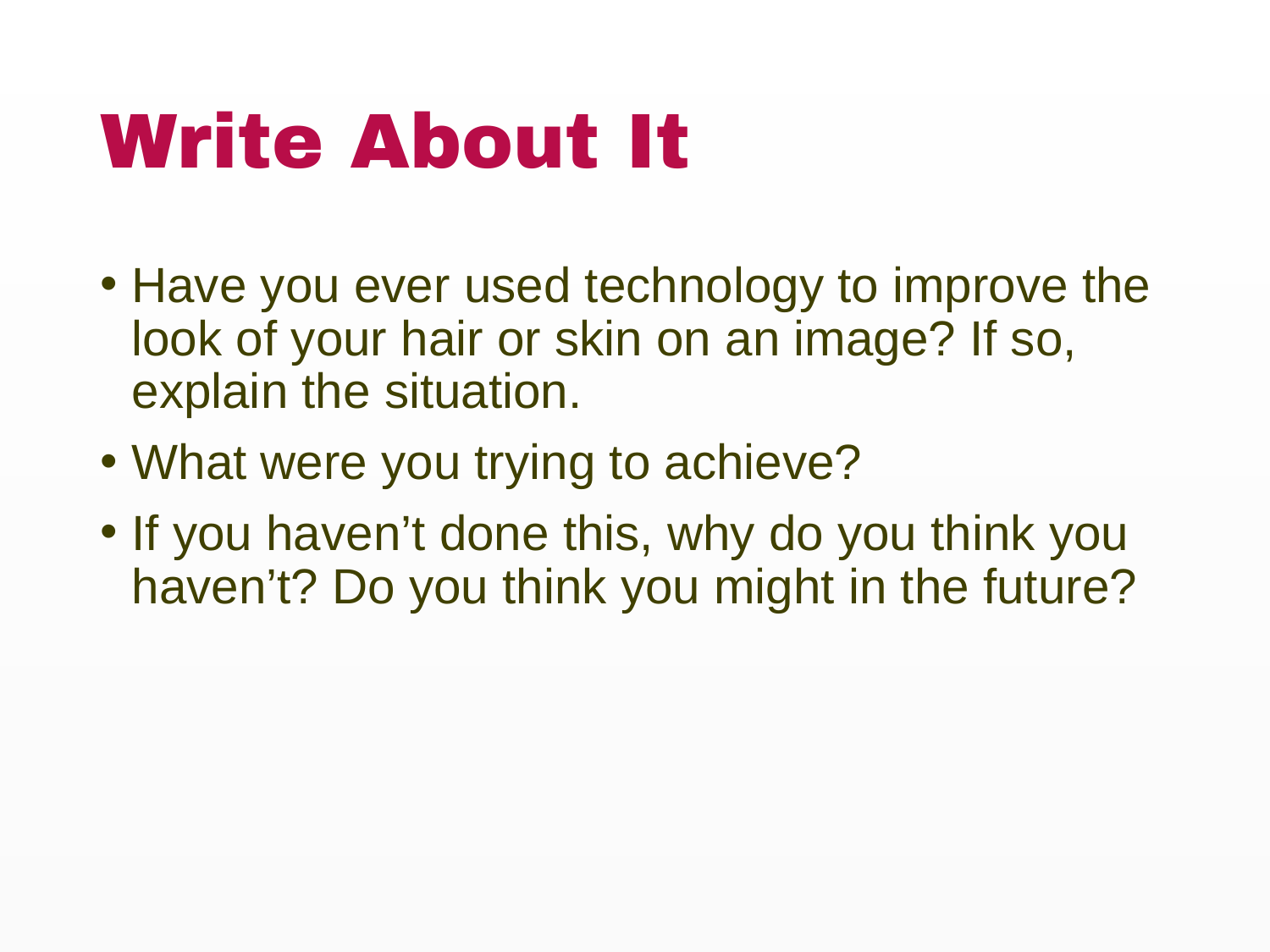

# Write About It
Have you ever used technology to improve the look of your hair or skin on an image? If so, explain the situation.
What were you trying to achieve?
If you haven’t done this, why do you think you haven’t? Do you think you might in the future?